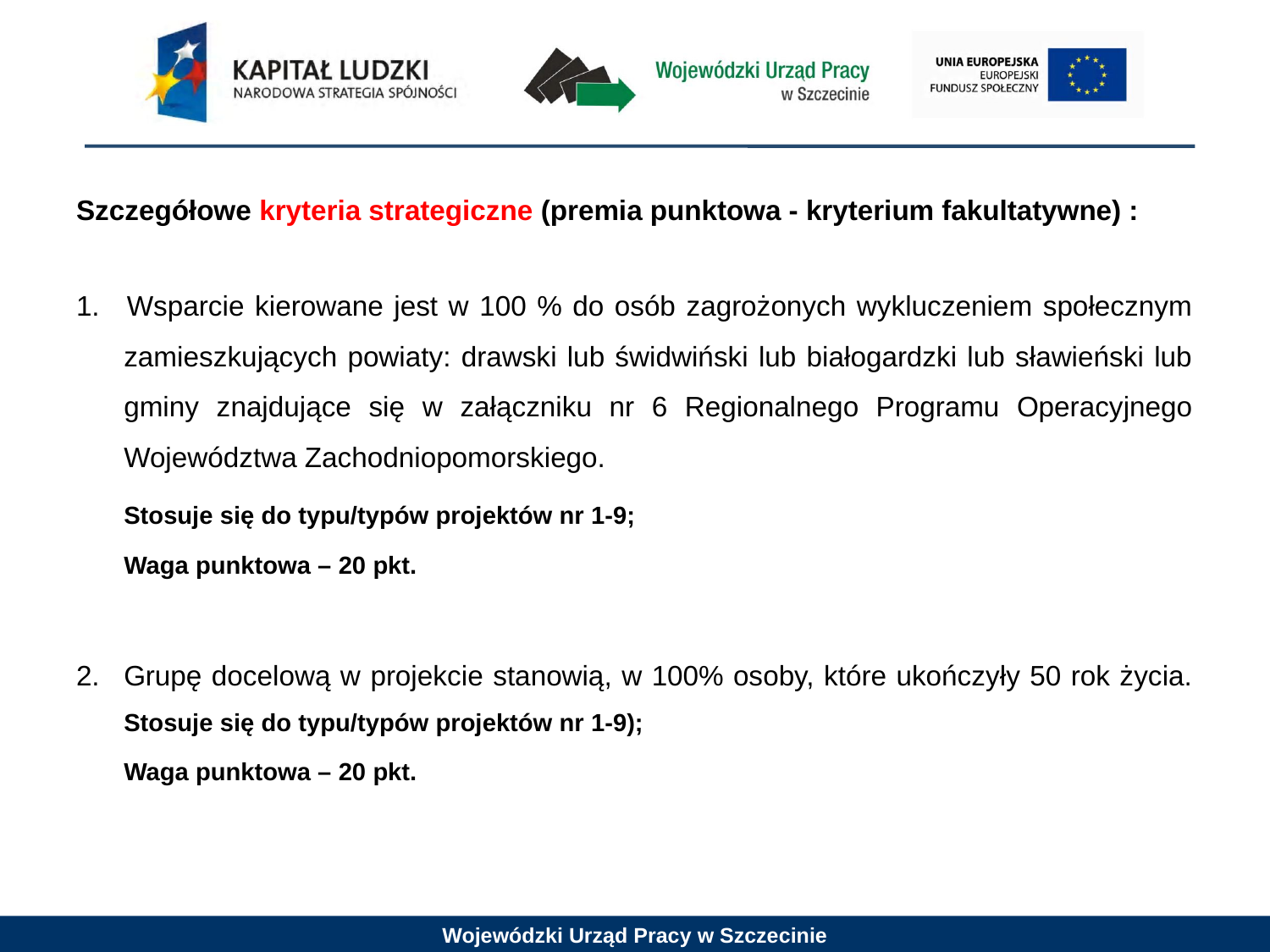

Szczegółowe kryteria strategiczne (premia punktowa - kryterium fakultatywne) :

1. 	Wsparcie kierowane jest w 100 % do osób zagrożonych wykluczeniem społecznym zamieszkujących powiaty: drawski lub świdwiński lub białogardzki lub sławieński lub gminy znajdujące się w załączniku nr 6 Regionalnego Programu Operacyjnego Województwa Zachodniopomorskiego.
	Stosuje się do typu/typów projektów nr 1-9;
	Waga punktowa – 20 pkt.

2.	Grupę docelową w projekcie stanowią, w 100% osoby, które ukończyły 50 rok życia. Stosuje się do typu/typów projektów nr 1-9);
	Waga punktowa – 20 pkt.